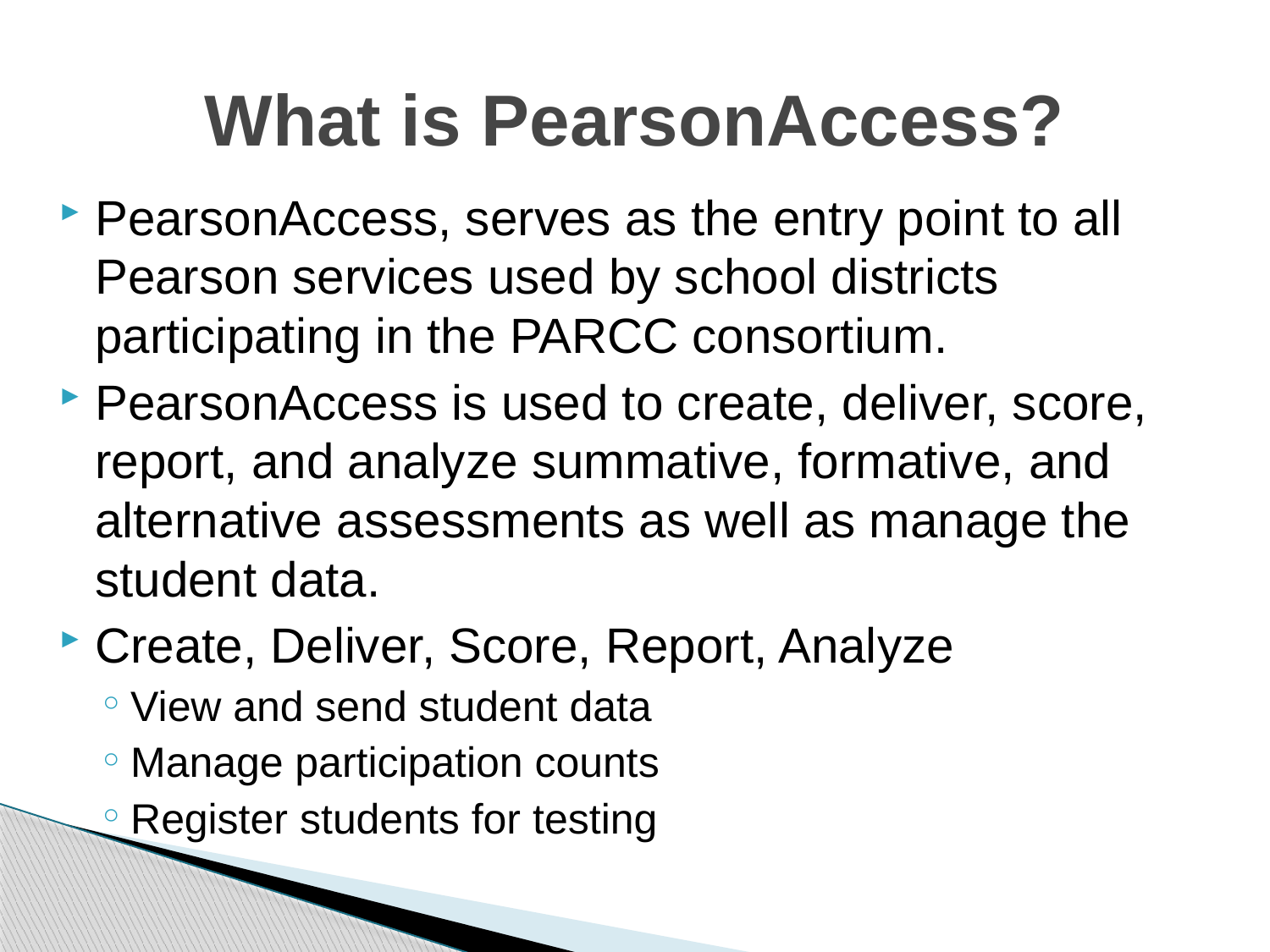

# What is PearsonAccess?
PearsonAccess, serves as the entry point to all Pearson services used by school districts participating in the PARCC consortium.
PearsonAccess is used to create, deliver, score, report, and analyze summative, formative, and alternative assessments as well as manage the student data.
Create, Deliver, Score, Report, Analyze
View and send student data
Manage participation counts
Register students for testing